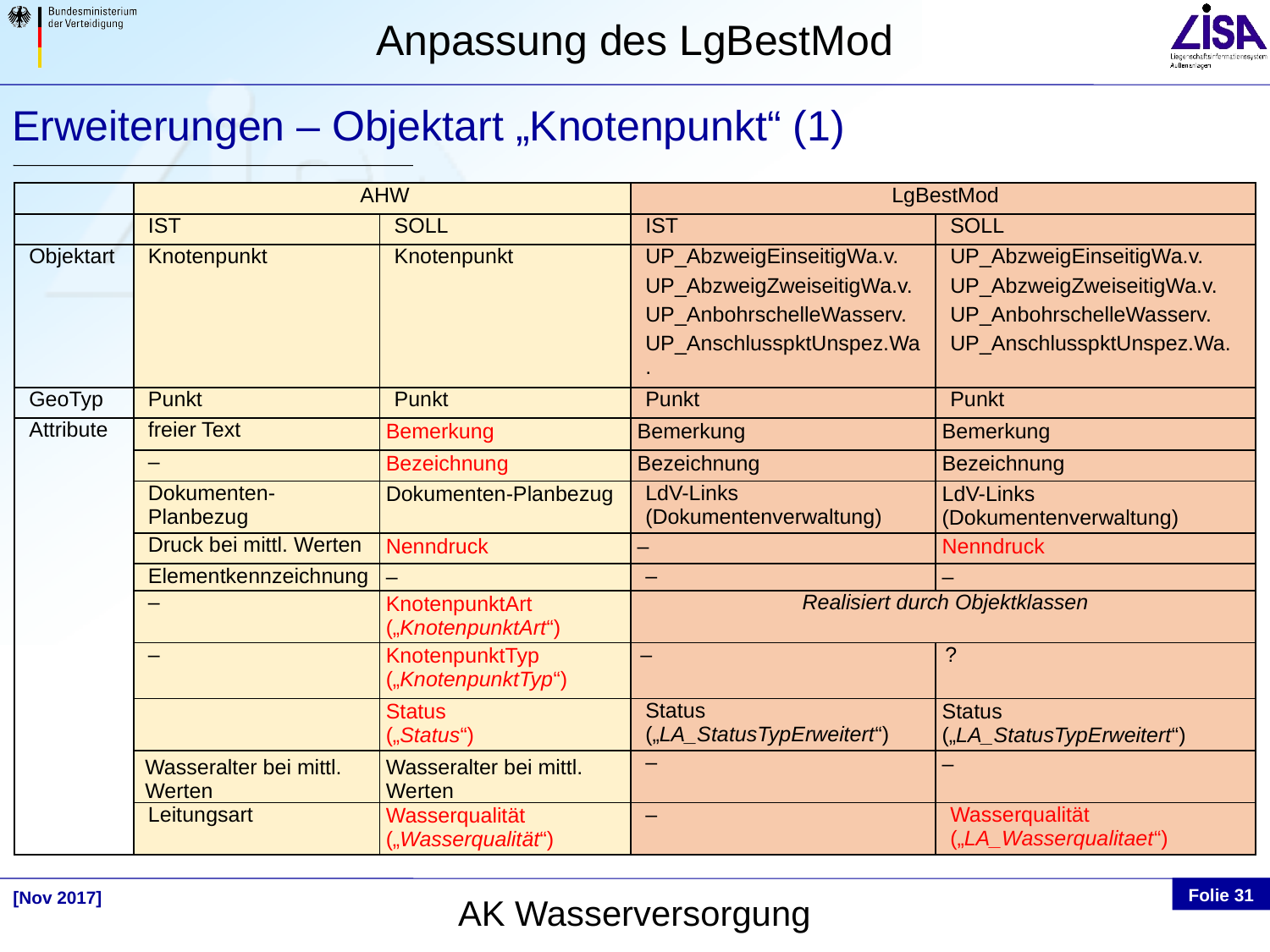

Erweiterungen – Objektart „Knotenpunkt“ (1)

|  | AHW |  | LgBestMod |  |
| --- | --- | --- | --- | --- |
|  | IST | SOLL | IST | SOLL |
| Objektart | Knotenpunkt | Knotenpunkt | UP\_AbzweigEinseitigWa.v. UP\_AbzweigZweiseitigWa.v. UP\_AnbohrschelleWasserv. UP\_AnschlusspktUnspez.Wa. | UP\_AbzweigEinseitigWa.v. UP\_AbzweigZweiseitigWa.v. UP\_AnbohrschelleWasserv. UP\_AnschlusspktUnspez.Wa. |
| GeoTyp | Punkt | Punkt | Punkt | Punkt |
| Attribute | freier Text | Bemerkung | Bemerkung | Bemerkung |
|  | – | Bezeichnung | Bezeichnung | Bezeichnung |
|  | Dokumenten-Planbezug | Dokumenten-Planbezug | LdV-Links (Dokumentenverwaltung) | LdV-Links (Dokumentenverwaltung) |
|  | Druck bei mittl. Werten | Nenndruck | – | Nenndruck |
|  | Elementkennzeichnung | – | – | – |
|  | – | KnotenpunktArt („KnotenpunktArt“) | Realisiert durch Objektklassen |  |
|  | – | KnotenpunktTyp („KnotenpunktTyp“) | – | ? |
|  |  | Status („Status“) | Status („LA\_StatusTypErweitert“) | Status („LA\_StatusTypErweitert“) |
|  | Wasseralter bei mittl. Werten | Wasseralter bei mittl. Werten | – | – |
|  | Leitungsart | Wasserqualität („Wasserqualität“) | – | Wasserqualität („LA\_Wasserqualitaet“) |